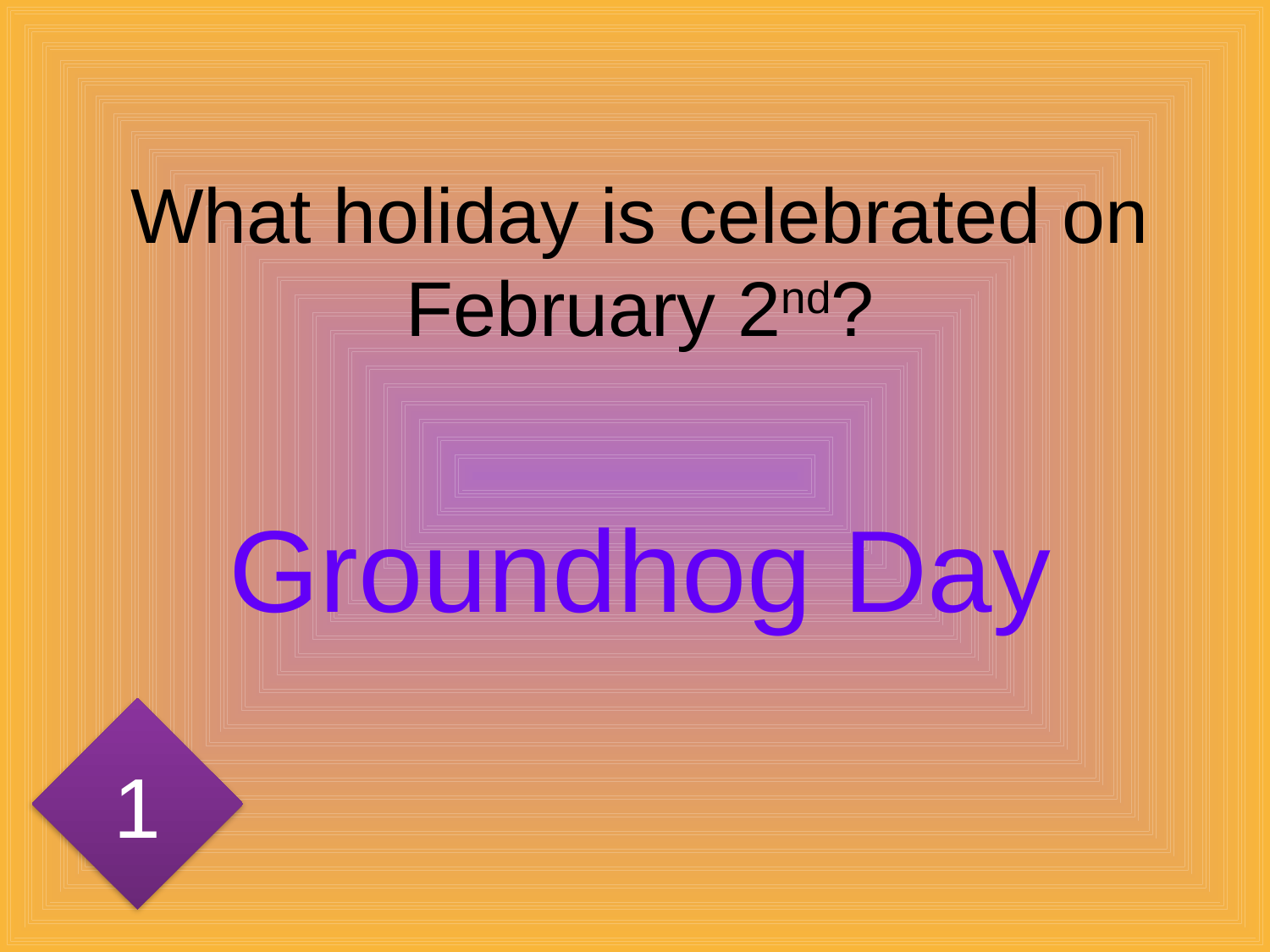

# What holiday is celebrated on February 2nd?
Groundhog Day
1